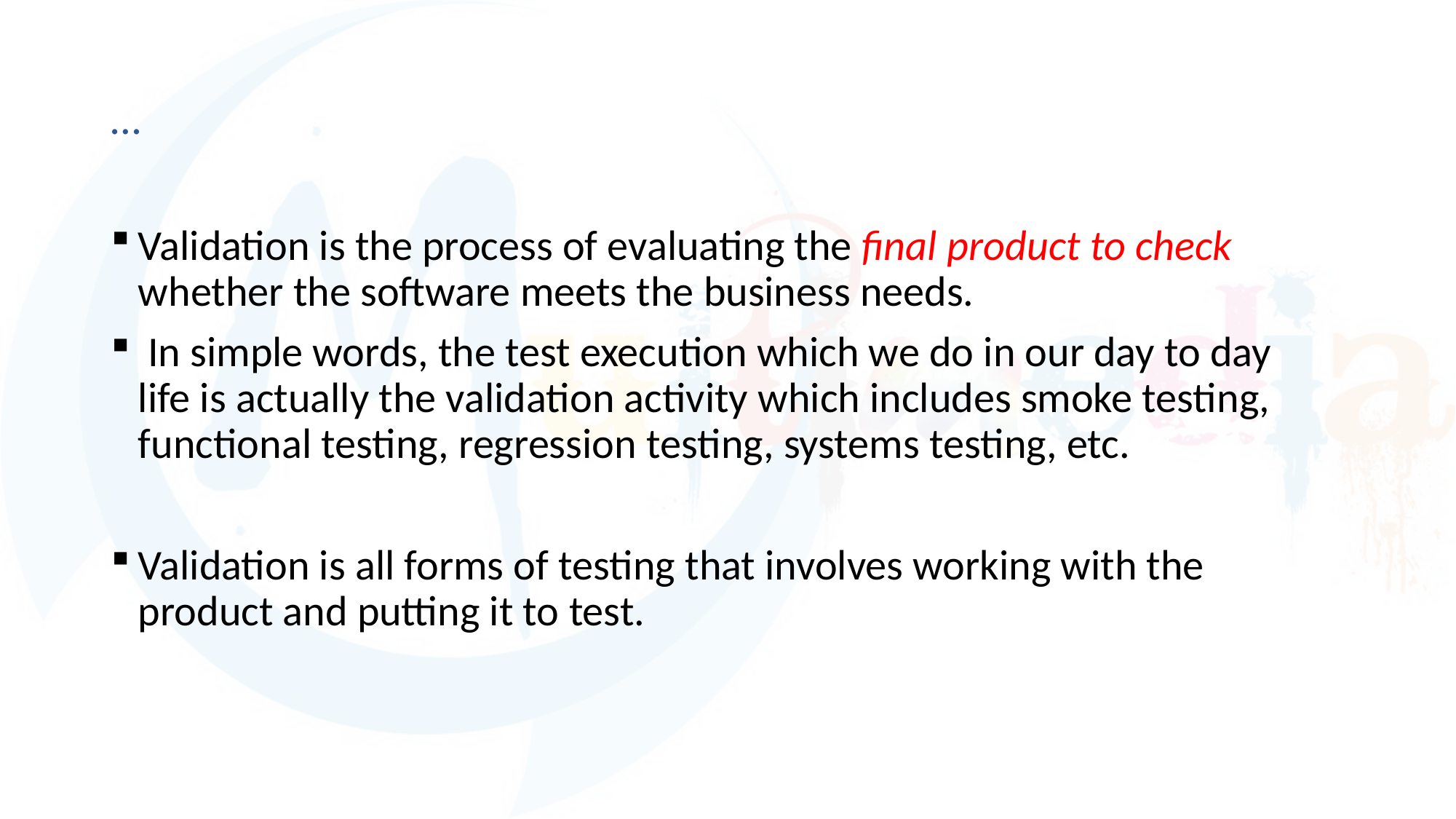

# …
Validation is the process of evaluating the final product to check whether the software meets the business needs.
 In simple words, the test execution which we do in our day to day life is actually the validation activity which includes smoke testing, functional testing, regression testing, systems testing, etc.

Validation is all forms of testing that involves working with the product and putting it to test.